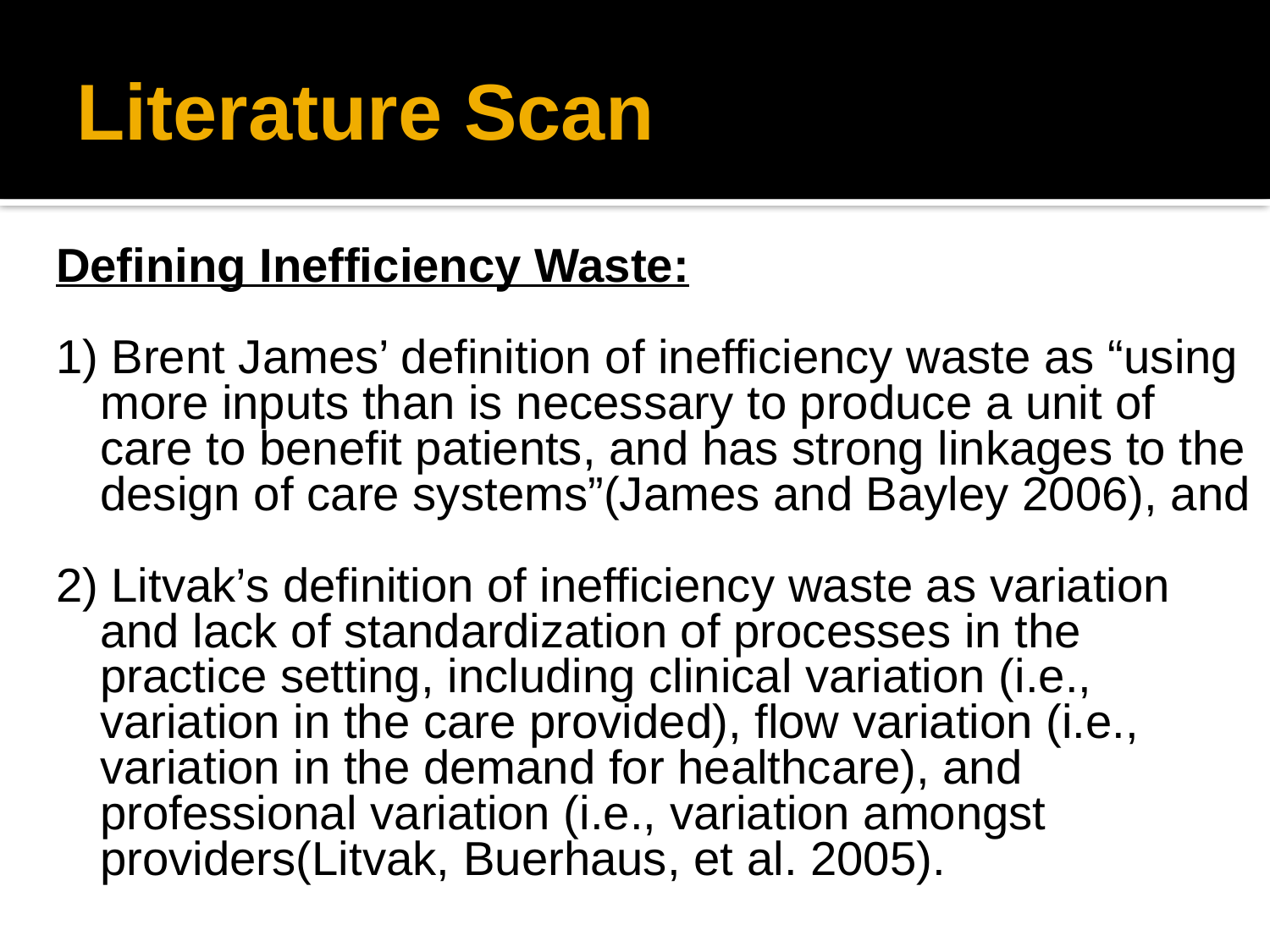

# Literature Scan
Defining Inefficiency Waste:

1) Brent James’ definition of inefficiency waste as “using more inputs than is necessary to produce a unit of care to benefit patients, and has strong linkages to the design of care systems”(James and Bayley 2006), and

2) Litvak’s definition of inefficiency waste as variation and lack of standardization of processes in the practice setting, including clinical variation (i.e., variation in the care provided), flow variation (i.e., variation in the demand for healthcare), and professional variation (i.e., variation amongst providers(Litvak, Buerhaus, et al. 2005).